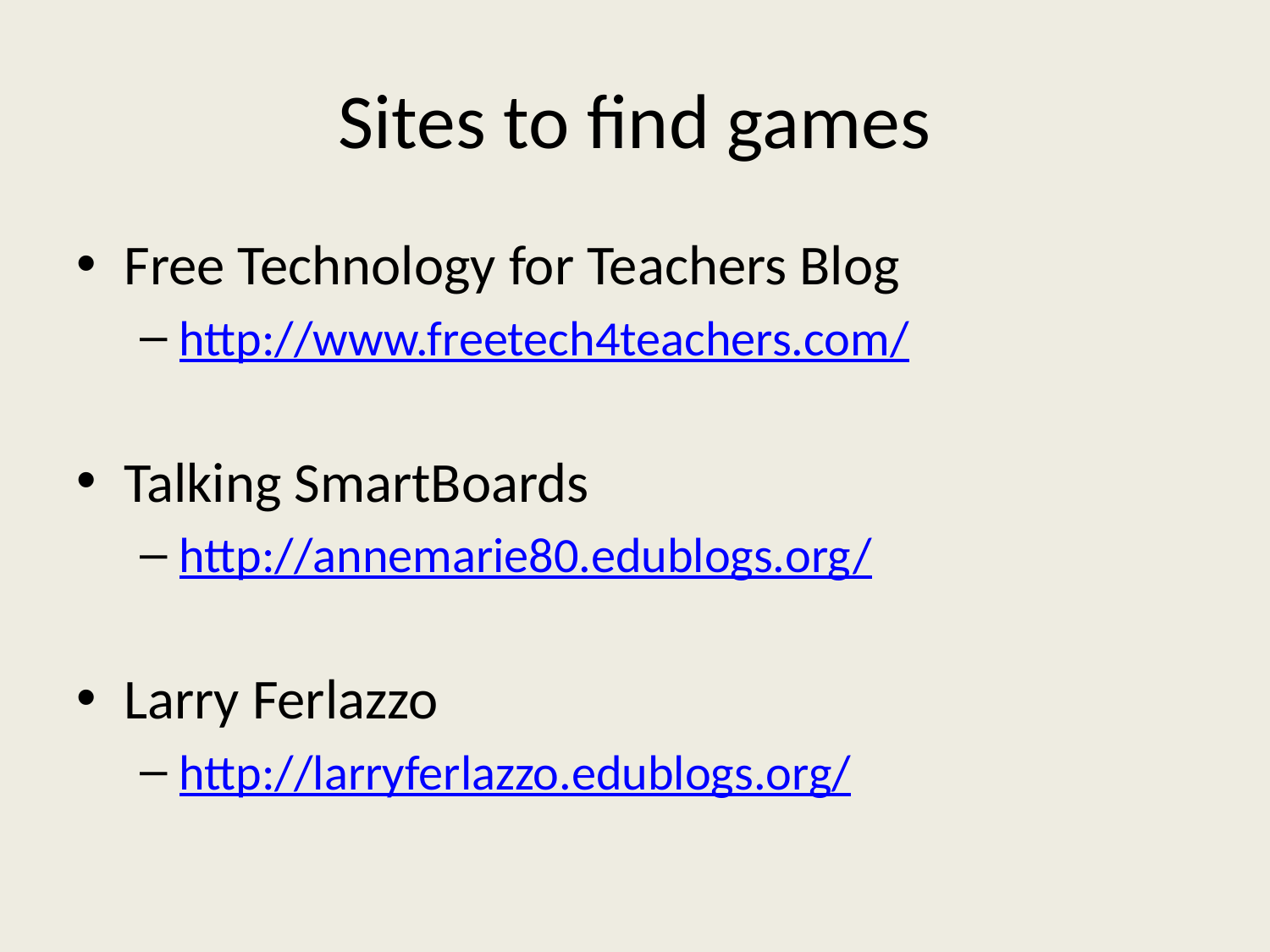

# Sites to find games
Free Technology for Teachers Blog
http://www.freetech4teachers.com/

Talking SmartBoards
http://annemarie80.edublogs.org/

Larry Ferlazzo
http://larryferlazzo.edublogs.org/